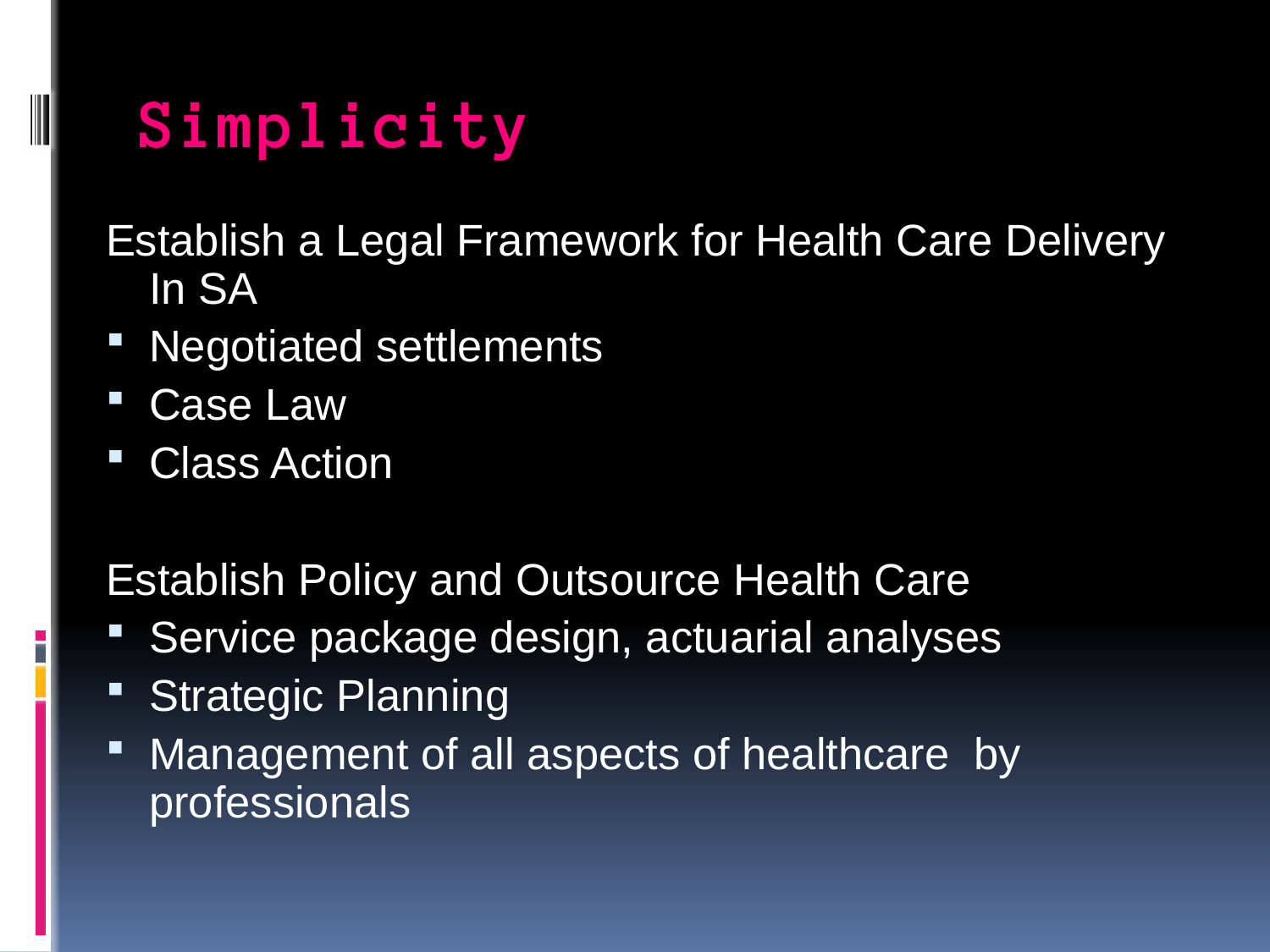

# Simplicity
Establish a Legal Framework for Health Care Delivery In SA
Negotiated settlements
Case Law
Class Action

Establish Policy and Outsource Health Care
Service package design, actuarial analyses
Strategic Planning
Management of all aspects of healthcare  by professionals